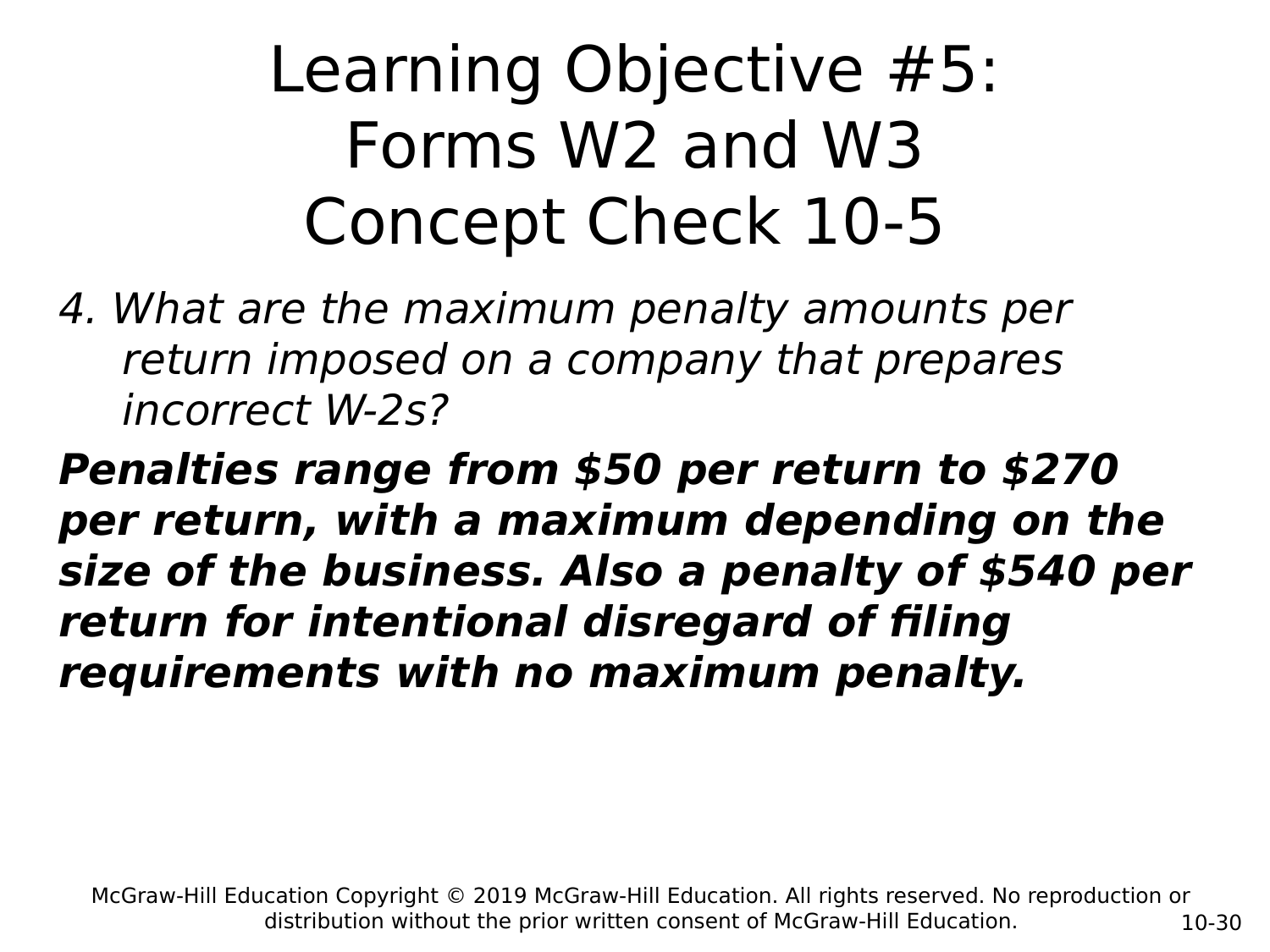

# Learning Objective #5: Forms W2 and W3 Concept Check 10-5
4. What are the maximum penalty amounts per return imposed on a company that prepares incorrect W-2s?
Penalties range from $50 per return to $270 per return, with a maximum depending on the size of the business. Also a penalty of $540 per return for intentional disregard of filing requirements with no maximum penalty.
McGraw-Hill Education Copyright © 2019 McGraw-Hill Education. All rights reserved. No reproduction or distribution without the prior written consent of McGraw-Hill Education.
10-30